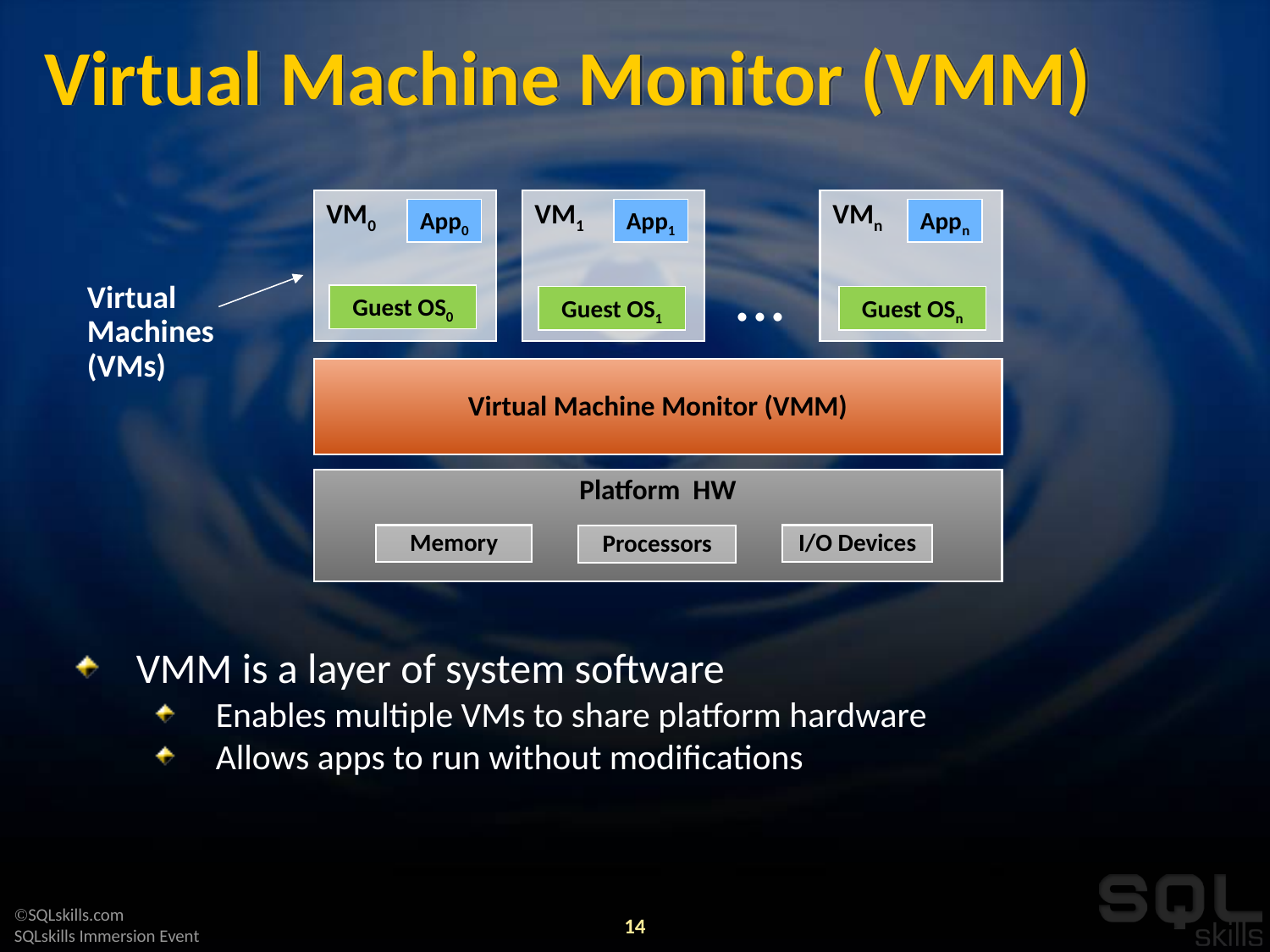

# Virtual Machine Monitor (VMM)
VM0
VM1
VMn
Appn
Guest OSn
App0
App1
...
Virtual
Machines
(VMs)

Guest OS0
Guest OS1
Virtual Machine Monitor (VMM)
Platform  HW
Memory
I/O Devices
Processors
VMM is a layer of system software
Enables multiple VMs to share platform hardware
Allows apps to run without modifications
14